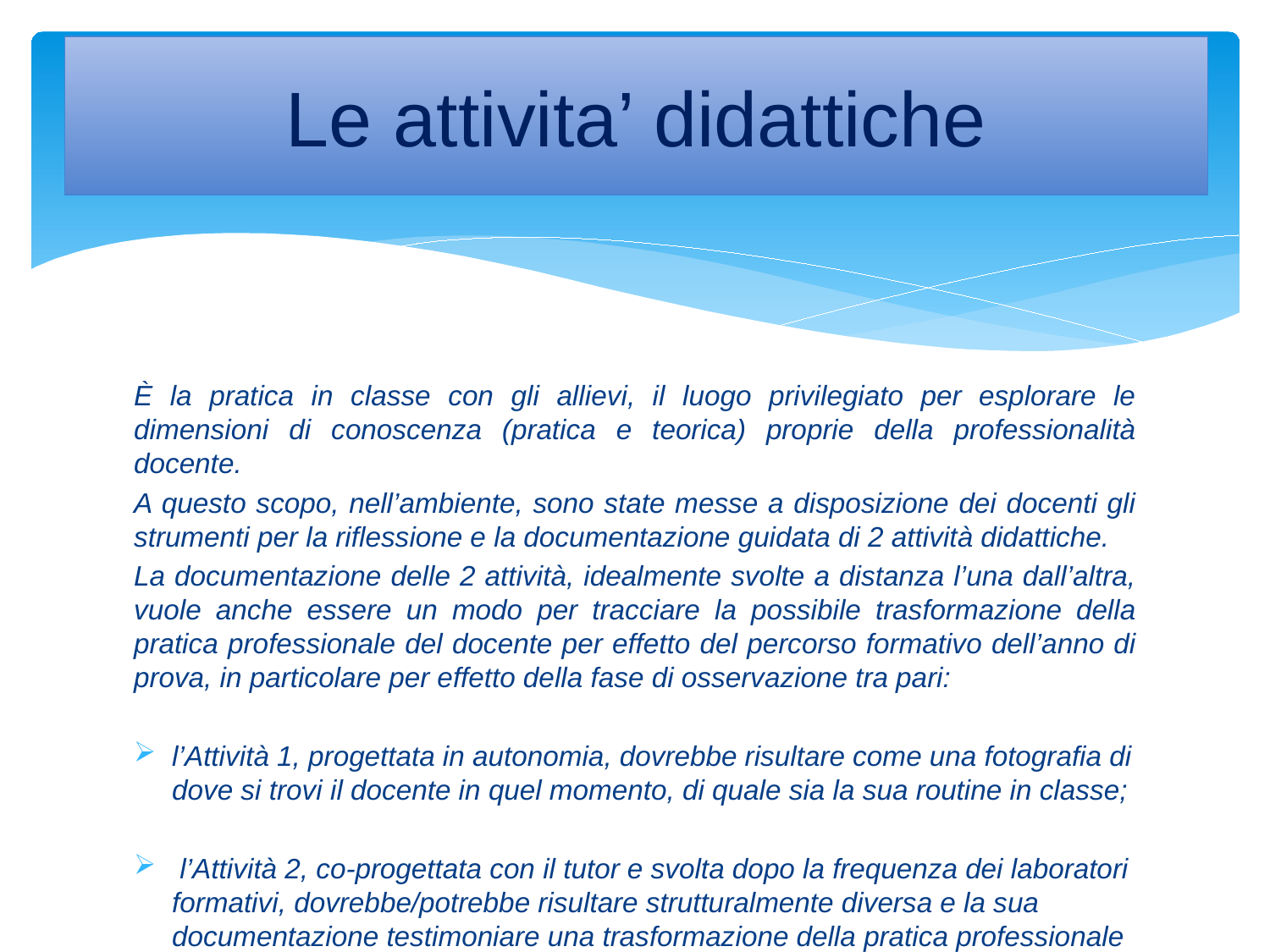

# Le attivita’ didattiche
È la pratica in classe con gli allievi, il luogo privilegiato per esplorare le dimensioni di conoscenza (pratica e teorica) proprie della professionalità docente.
A questo scopo, nell’ambiente, sono state messe a disposizione dei docenti gli strumenti per la riflessione e la documentazione guidata di 2 attività didattiche.
La documentazione delle 2 attività, idealmente svolte a distanza l’una dall’altra, vuole anche essere un modo per tracciare la possibile trasformazione della pratica professionale del docente per effetto del percorso formativo dell’anno di prova, in particolare per effetto della fase di osservazione tra pari:

l’Attività 1, progettata in autonomia, dovrebbe risultare come una fotografia di dove si trovi il docente in quel momento, di quale sia la sua routine in classe;

 l’Attività 2, co-progettata con il tutor e svolta dopo la frequenza dei laboratori formativi, dovrebbe/potrebbe risultare strutturalmente diversa e la sua documentazione testimoniare una trasformazione della pratica professionale del docente.